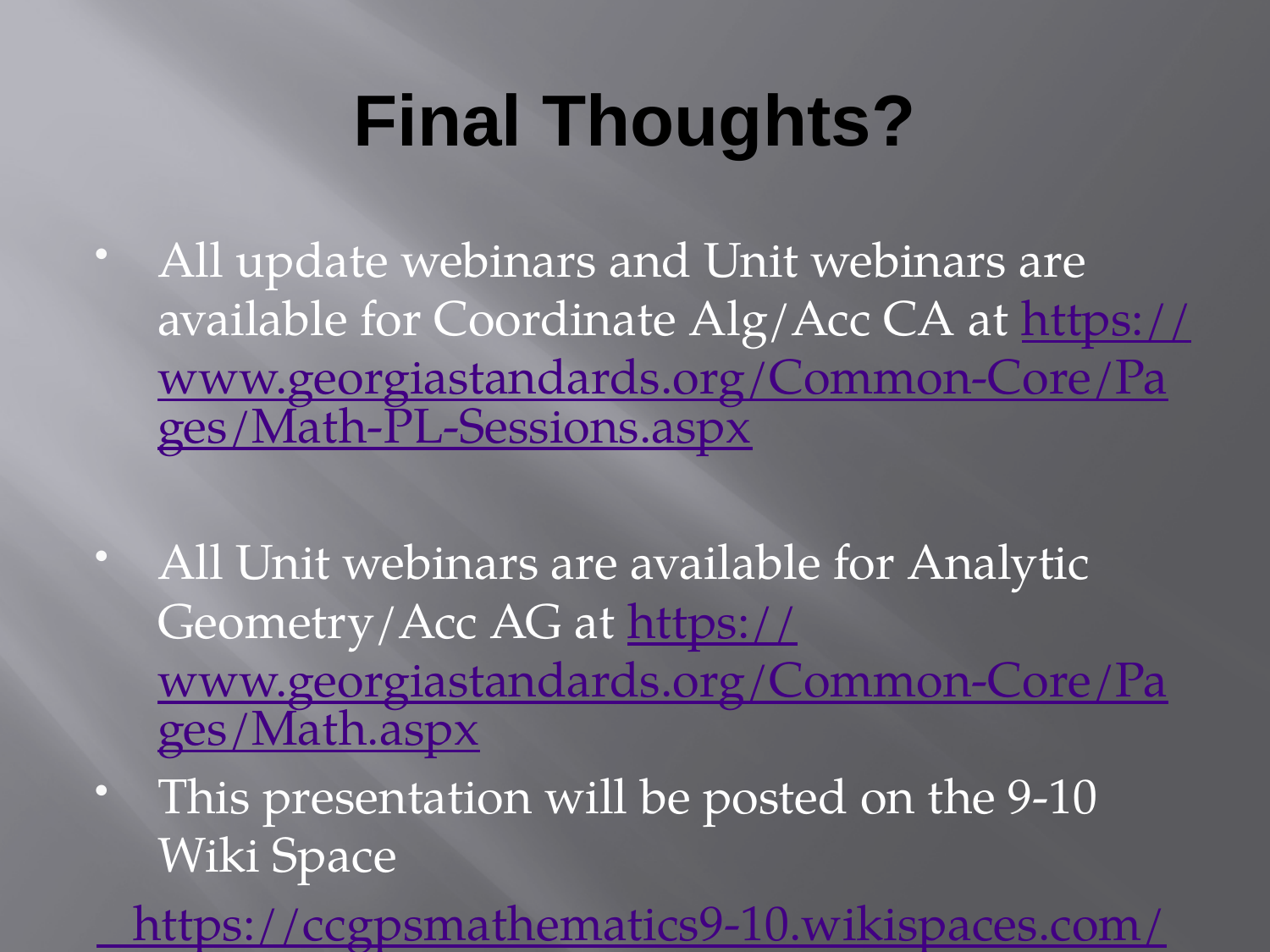

# Final Thoughts?
All update webinars and Unit webinars are available for Coordinate Alg/Acc CA at https://www.georgiastandards.org/Common-Core/Pages/Math-PL-Sessions.aspx

All Unit webinars are available for Analytic Geometry/Acc AG at https://www.georgiastandards.org/Common-Core/Pages/Math.aspx
This presentation will be posted on the 9-10 Wiki Space
   https://ccgpsmathematics9-10.wikispaces.com/